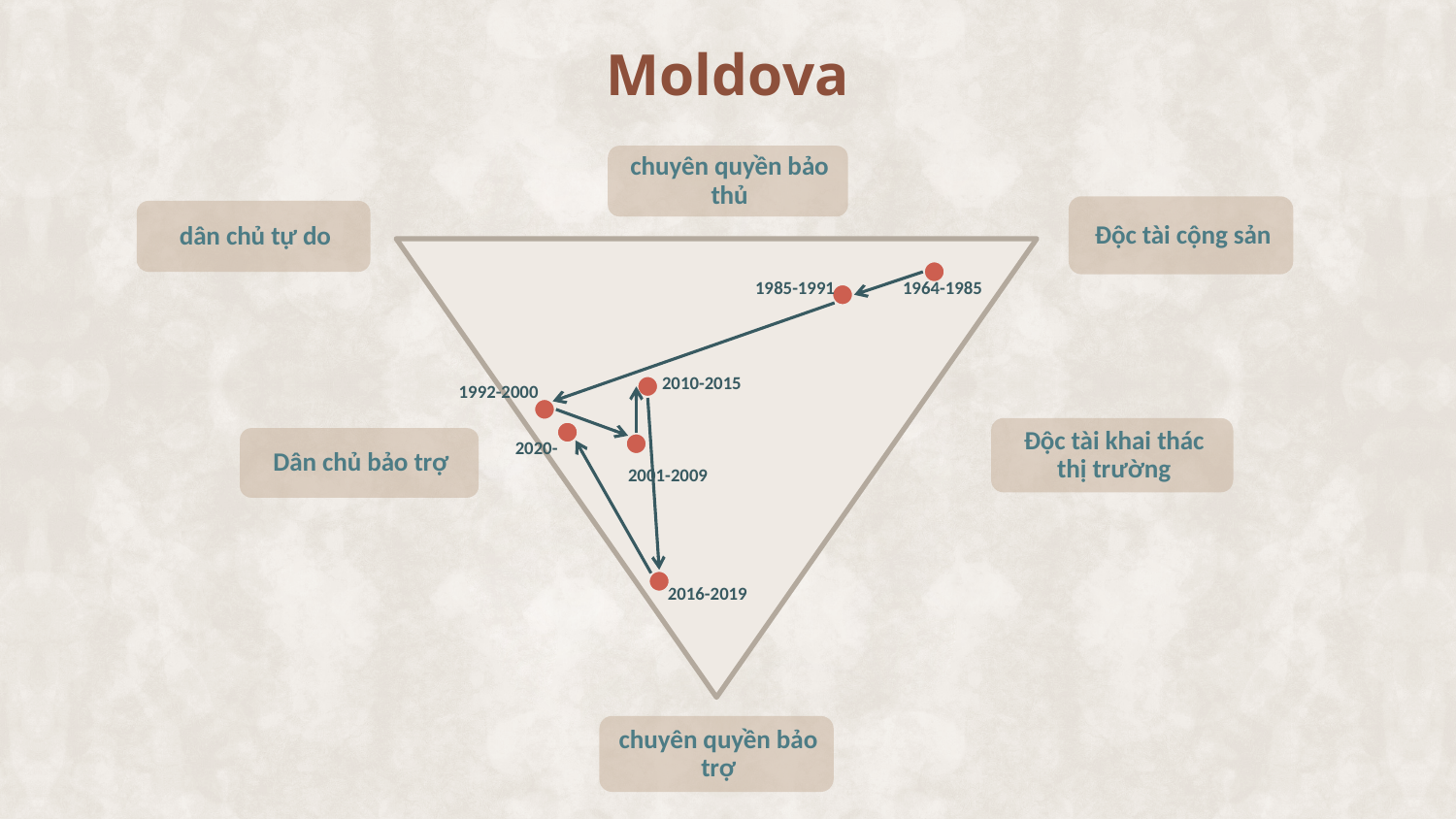

# Moldova
Độc tài cộng sản
dân chủ tự do
chuyên quyền bảo trợ
chuyên quyền bảo thủ
Độc tài khai thác thị trường
Dân chủ bảo trợ

1985-1991
1964-1985

2010-2015
1992-2000

2020-

2001-2009

2016-2019